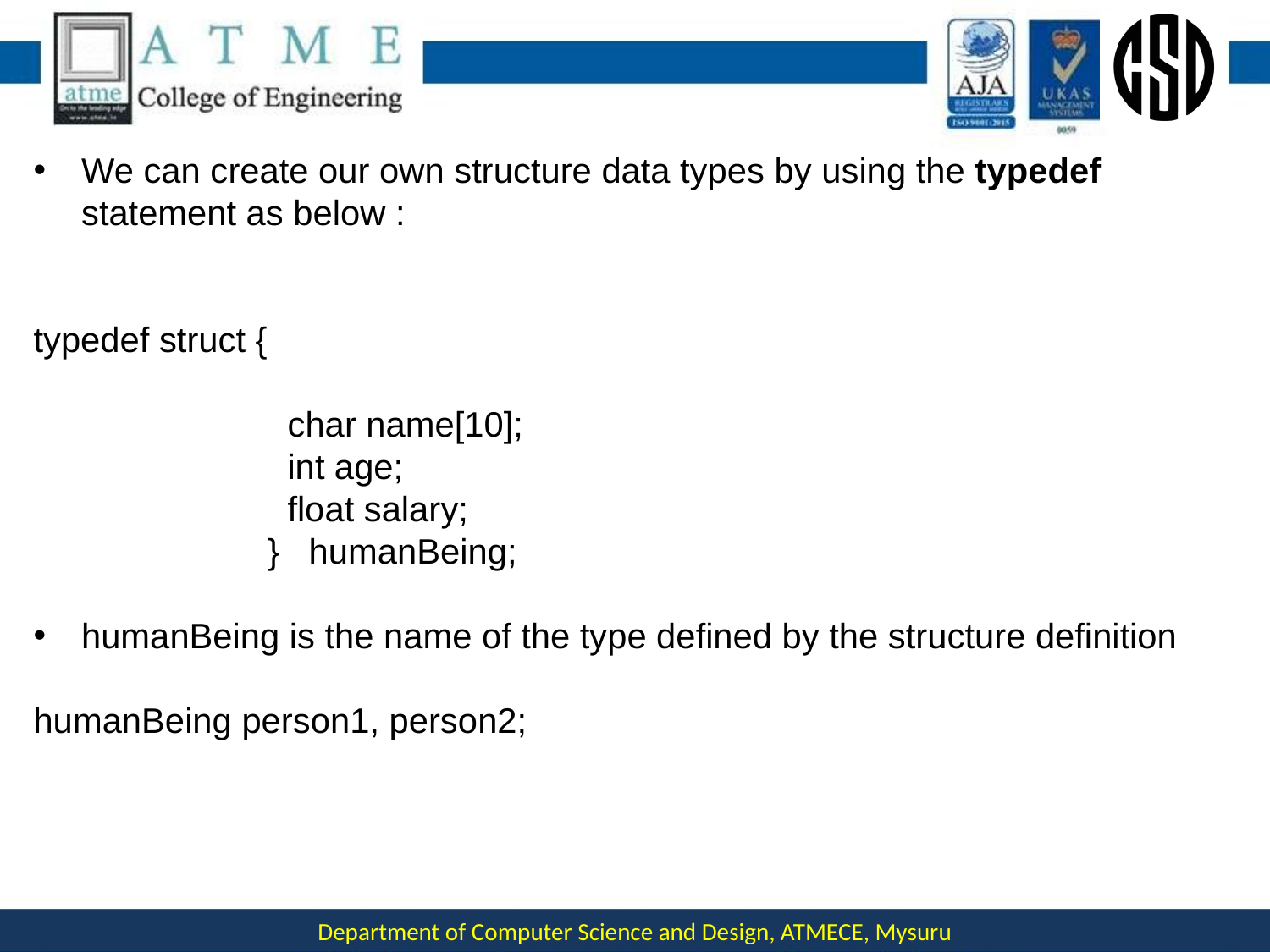

#
We can create our own structure data types by using the typedef statement as below :

typedef struct {

		char name[10];
		int age;
		float salary;
	           }   humanBeing;

humanBeing is the name of the type defined by the structure definition

humanBeing person1, person2;